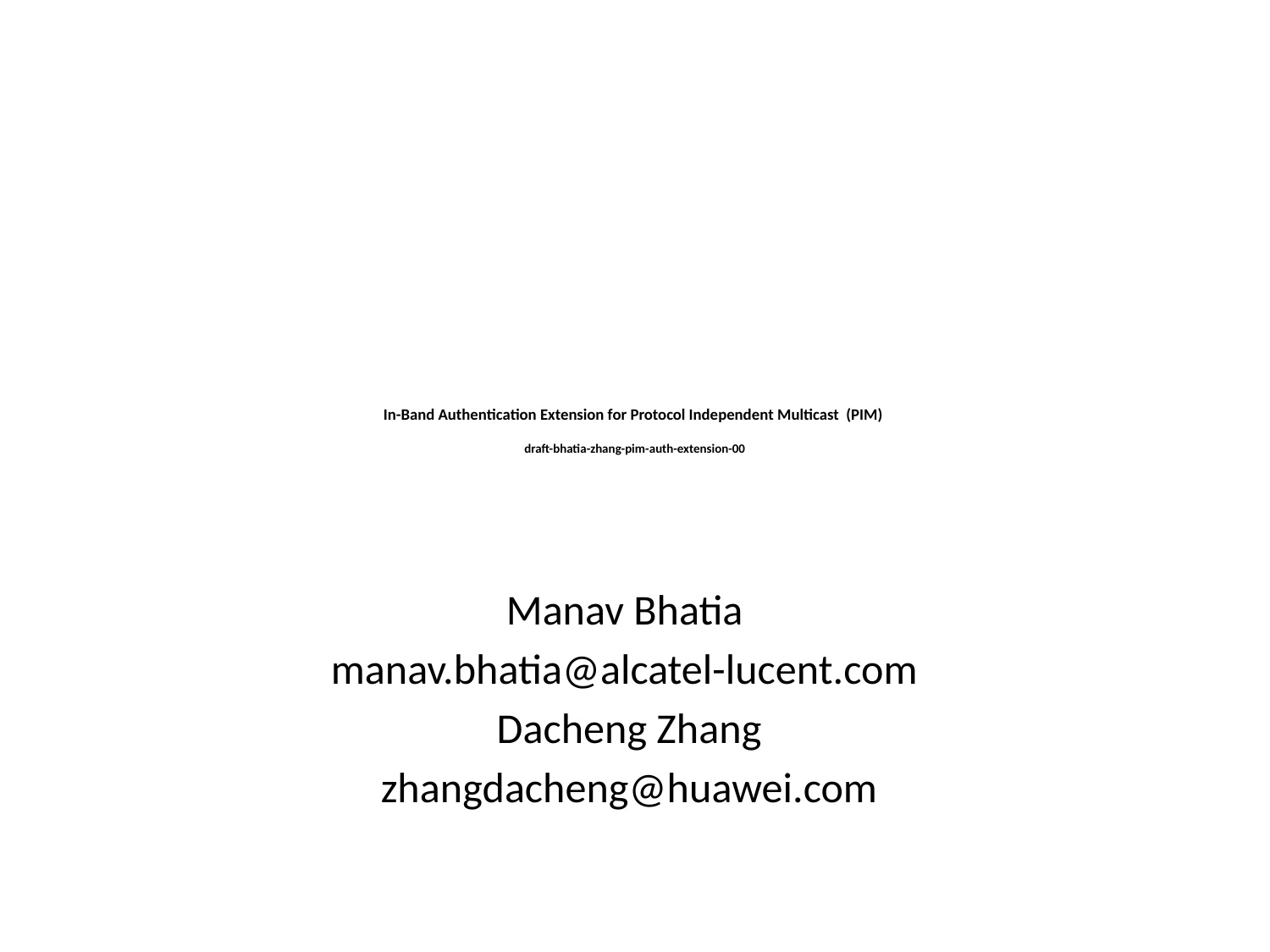

# In-Band Authentication Extension for Protocol Independent Multicast  (PIM) draft-bhatia-zhang-pim-auth-extension-00
Manav Bhatia
manav.bhatia@alcatel-lucent.com
Dacheng Zhang
zhangdacheng@huawei.com